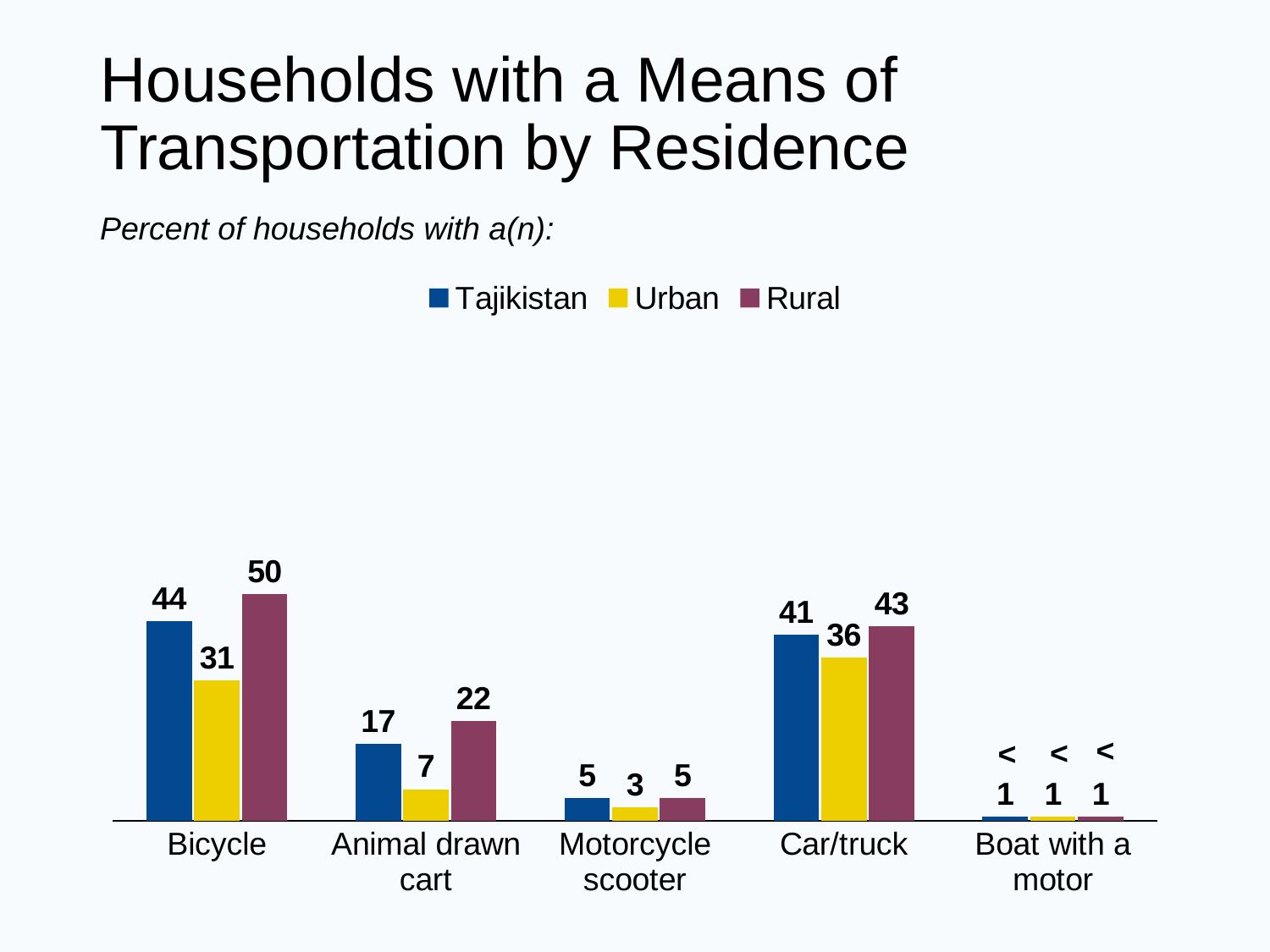

# Households with a Means of Transportation by Residence
Percent of households with a(n):

### Chart

| Category | Tajikistan | Urban | Rural |
|---|---|---|---|
| Bicycle | 44.0 | 31.0 | 50.0 |
| Animal drawn cart | 17.0 | 7.0 | 22.0 |
| Motorcycle scooter | 5.0 | 3.0 | 5.0 |
| Car/truck | 41.0 | 36.0 | 43.0 |
| Boat with a motor | 1.0 | 1.0 | 1.0 |